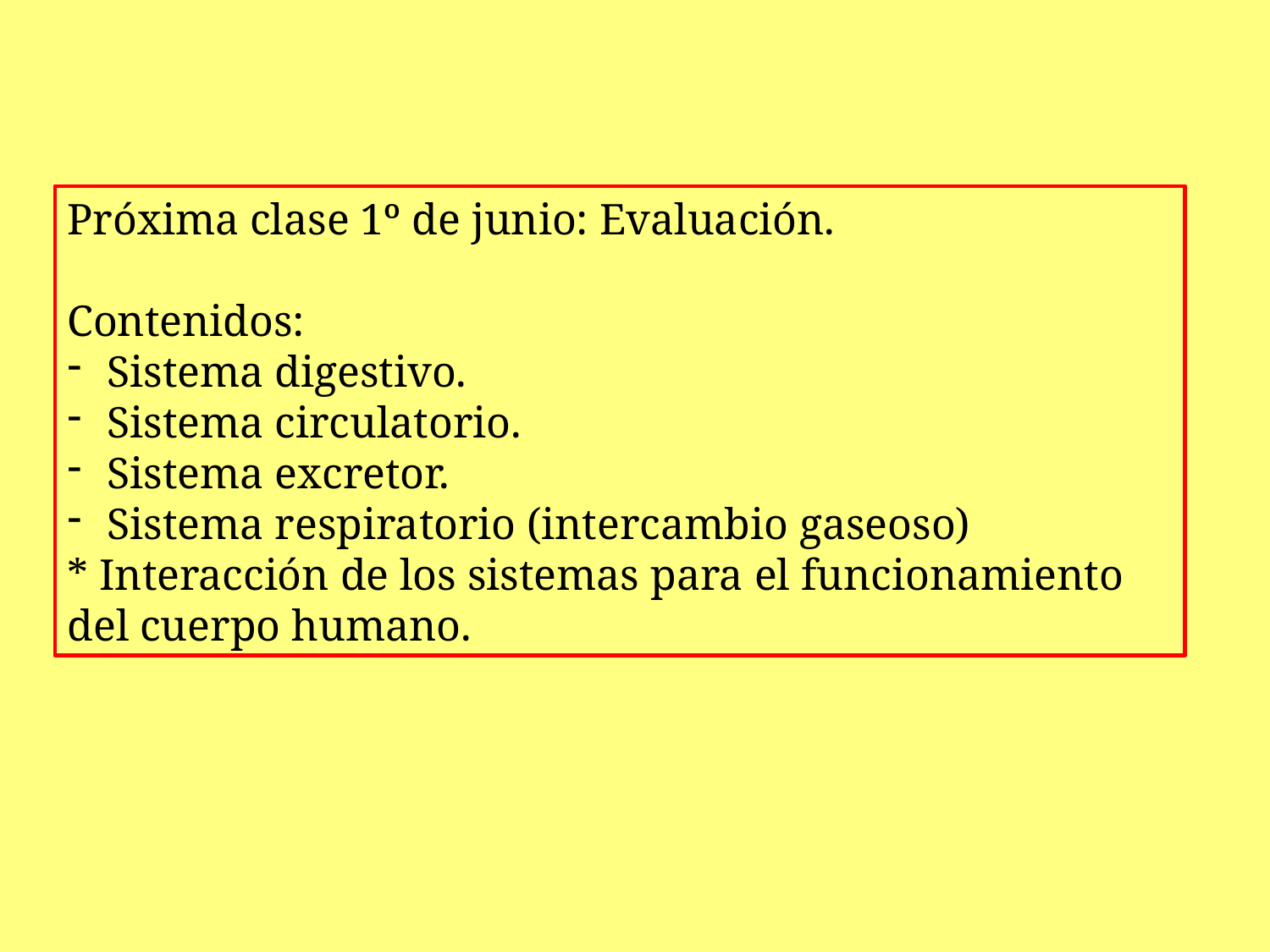

Próxima clase 1º de junio: Evaluación.

Contenidos:
Sistema digestivo.
Sistema circulatorio.
Sistema excretor.
Sistema respiratorio (intercambio gaseoso)
* Interacción de los sistemas para el funcionamiento del cuerpo humano.